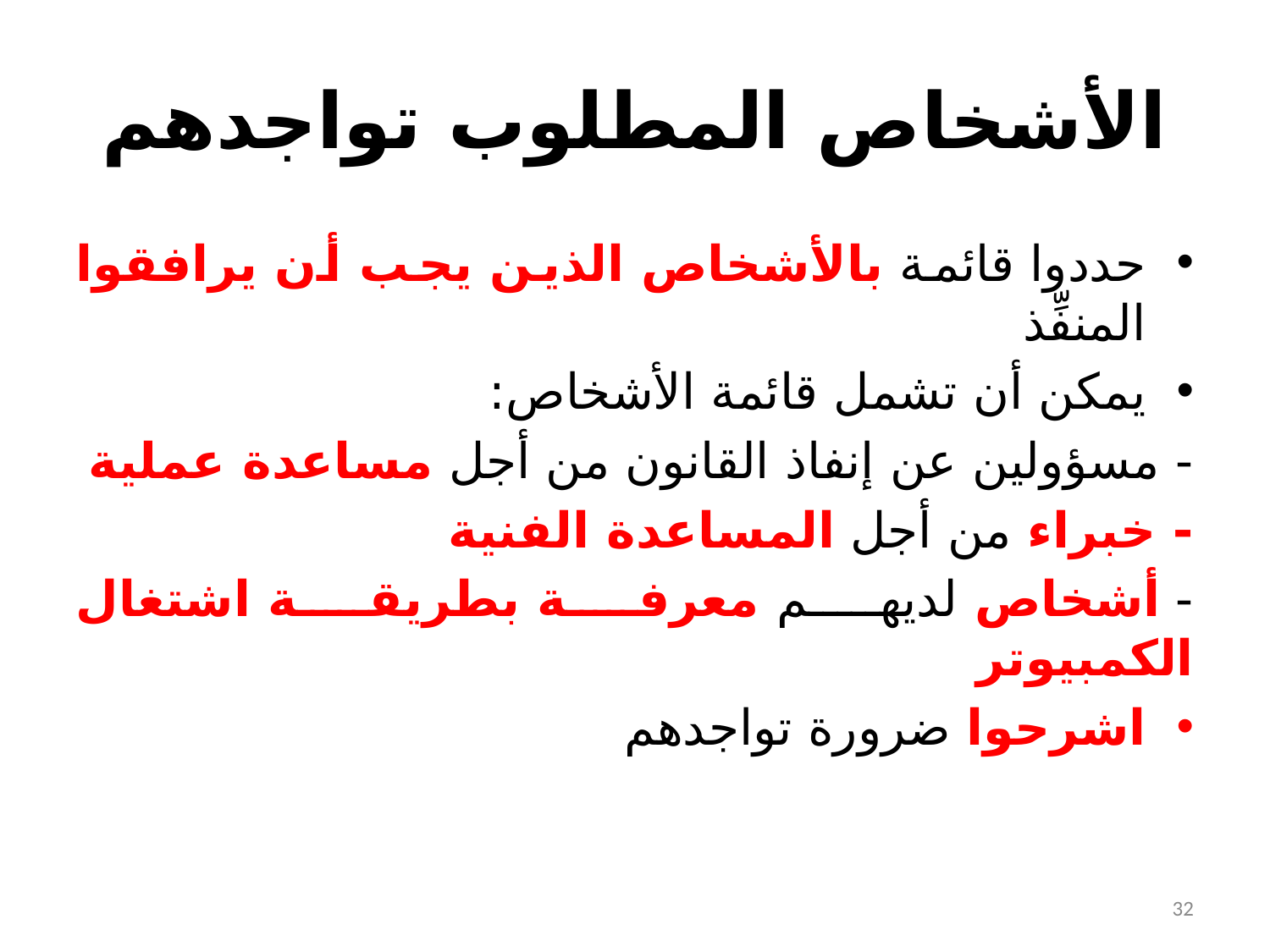

# الأشخاص المطلوب تواجدهم
حددوا قائمة بالأشخاص الذين يجب أن يرافقوا المنفِّذ
يمكن أن تشمل قائمة الأشخاص:
	- مسؤولين عن إنفاذ القانون من أجل مساعدة عملية
	- خبراء من أجل المساعدة الفنية
	- أشخاص لديهم معرفة بطريقة اشتغال الكمبيوتر
اشرحوا ضرورة تواجدهم
32